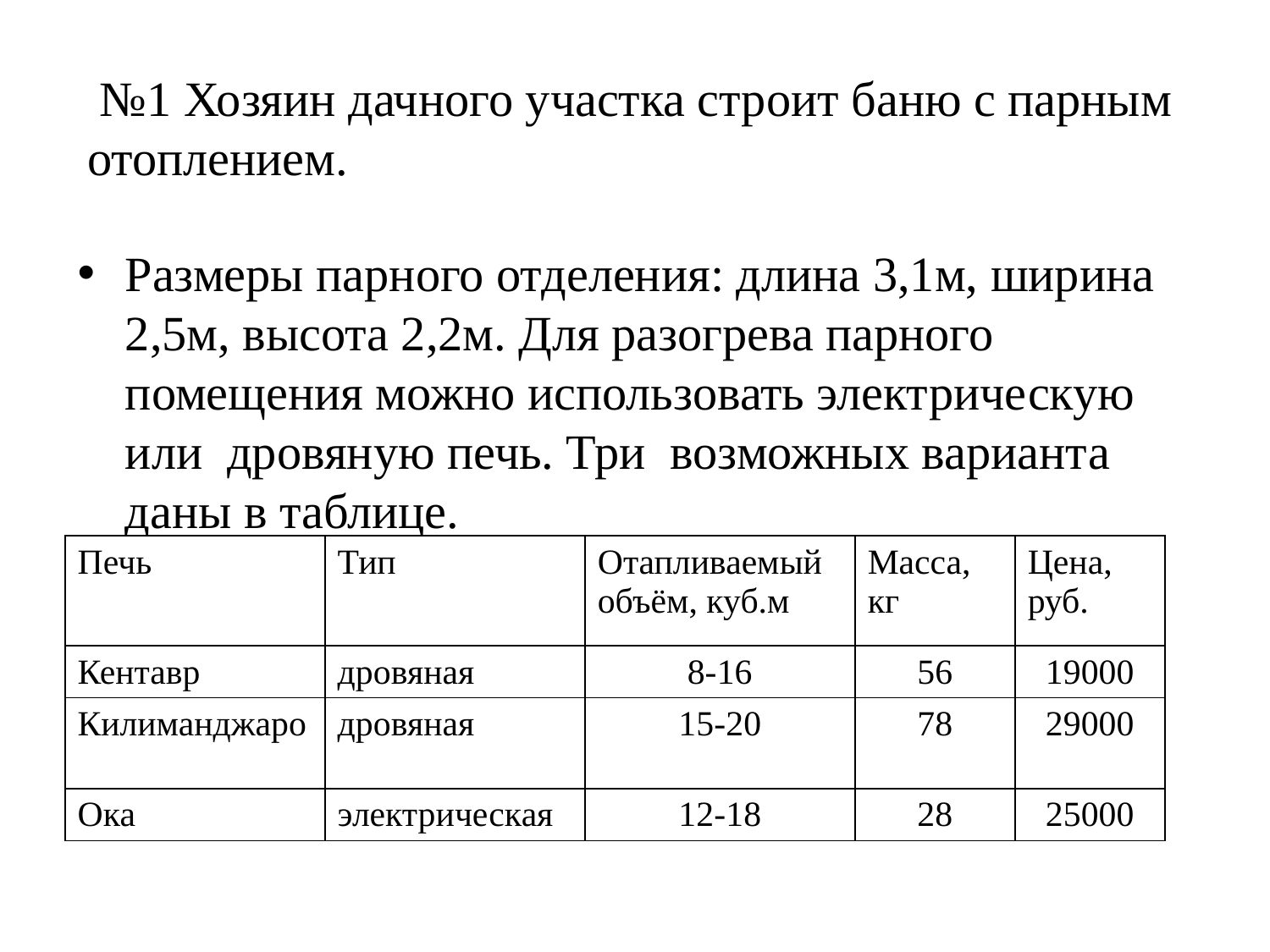

# №1 Хозяин дачного участка строит баню с парным отоплением.
Размеры парного отделения: длина 3,1м, ширина 2,5м, высота 2,2м. Для разогрева парного помещения можно использовать электрическую или  дровяную печь. Три  возможных варианта даны в таблице.

| Печь | Тип | Отапливаемый объём, куб.м | Масса, кг | Цена, руб. |
| --- | --- | --- | --- | --- |
| Кентавр | дровяная | 8-16 | 56 | 19000 |
| Килиманджаро | дровяная | 15-20 | 78 | 29000 |
| Ока | электрическая | 12-18 | 28 | 25000 |